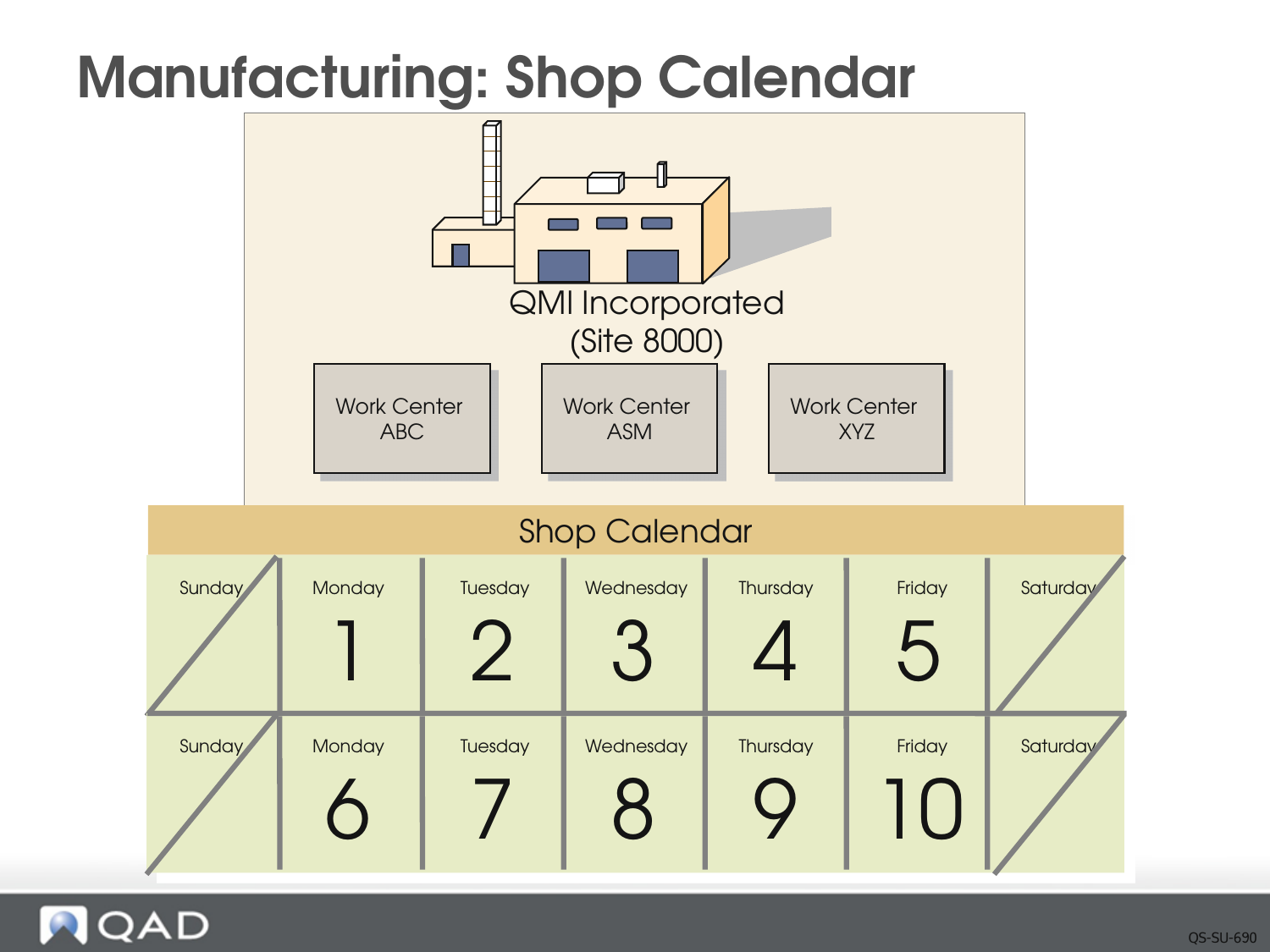

# Manufacturing: Shop Calendar

QMI Incorporated
(Site 8000)
Work Center
ABC
Work Center
ASM
Work Center
XYZ
Shop Calendar

Sunday
Monday
Tuesday
Wednesday
Thursday
Friday
Saturday
1
2
3
4
5

Sunday
Monday
Tuesday
Wednesday
Thursday
Friday
Saturday
6
7
8
9
10
QS-SU-690